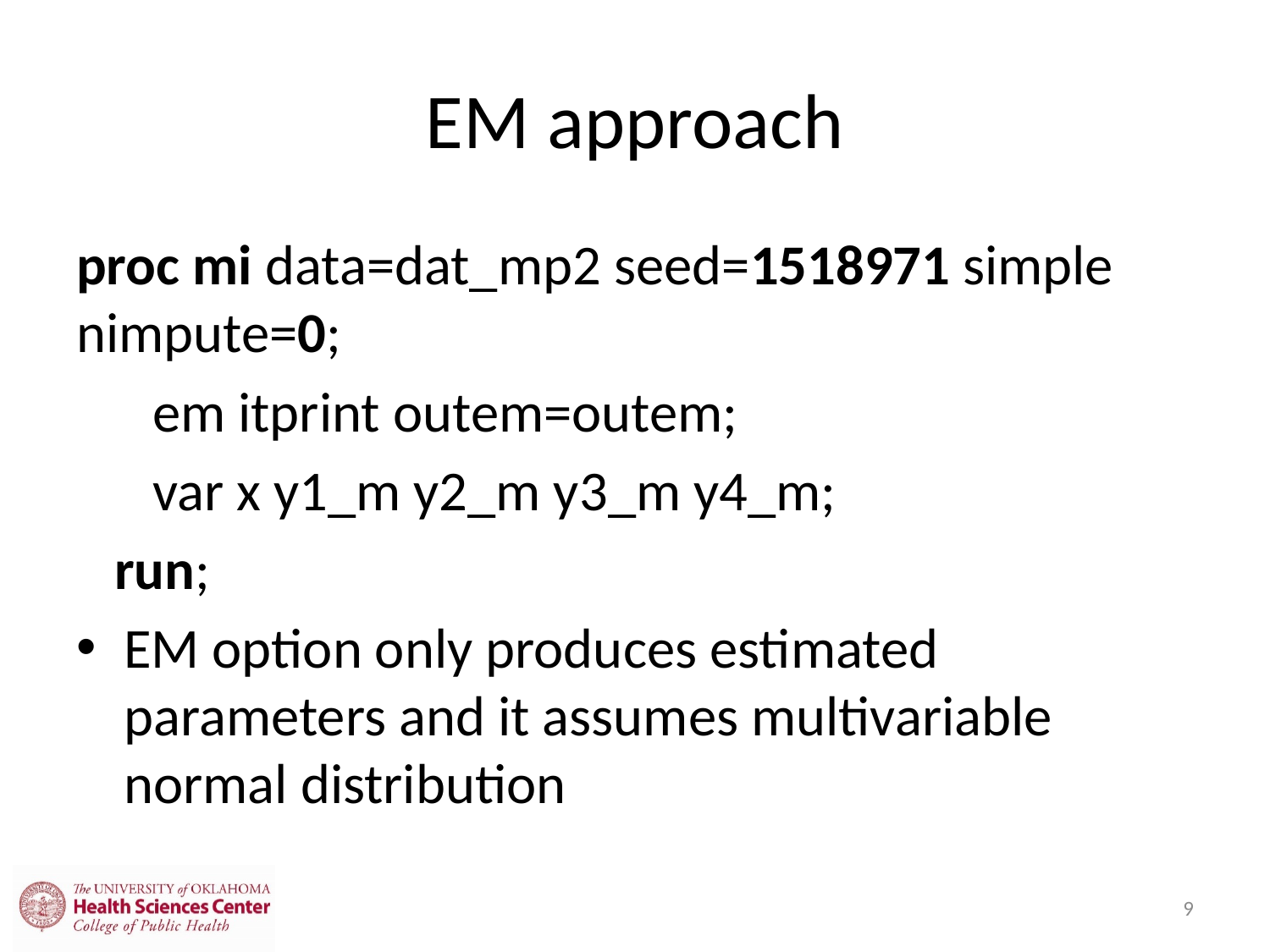

# EM approach
proc mi data=dat_mp2 seed=1518971 simple nimpute=0;
      em itprint outem=outem;
      var x y1_m y2_m y3_m y4_m;
   run;
EM option only produces estimated parameters and it assumes multivariable normal distribution

9